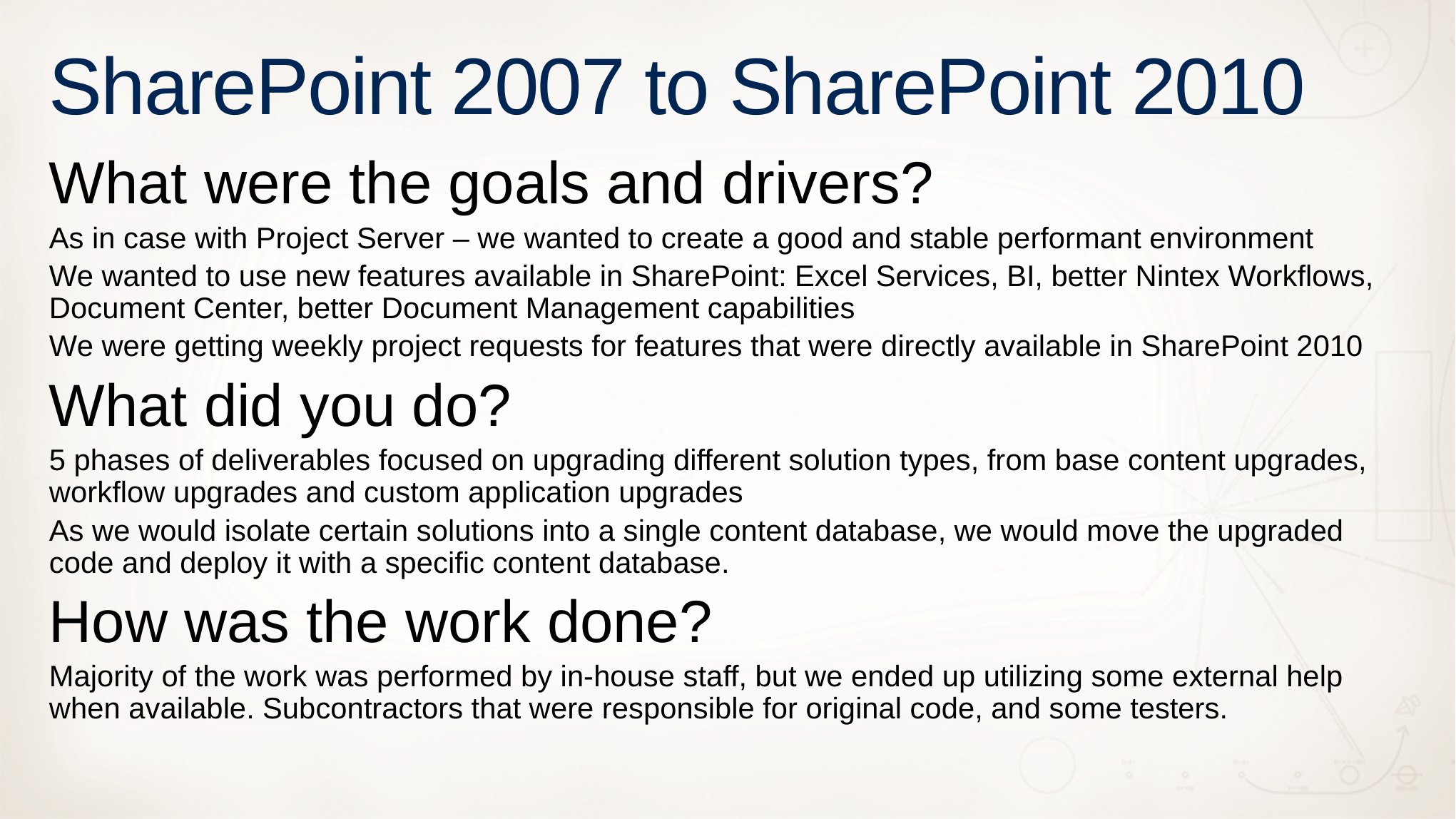

# SharePoint 2007 to SharePoint 2010
What were the goals and drivers?
As in case with Project Server – we wanted to create a good and stable performant environment
We wanted to use new features available in SharePoint: Excel Services, BI, better Nintex Workflows, Document Center, better Document Management capabilities
We were getting weekly project requests for features that were directly available in SharePoint 2010
What did you do?
5 phases of deliverables focused on upgrading different solution types, from base content upgrades, workflow upgrades and custom application upgrades
As we would isolate certain solutions into a single content database, we would move the upgraded code and deploy it with a specific content database.
How was the work done?
Majority of the work was performed by in-house staff, but we ended up utilizing some external help when available. Subcontractors that were responsible for original code, and some testers.